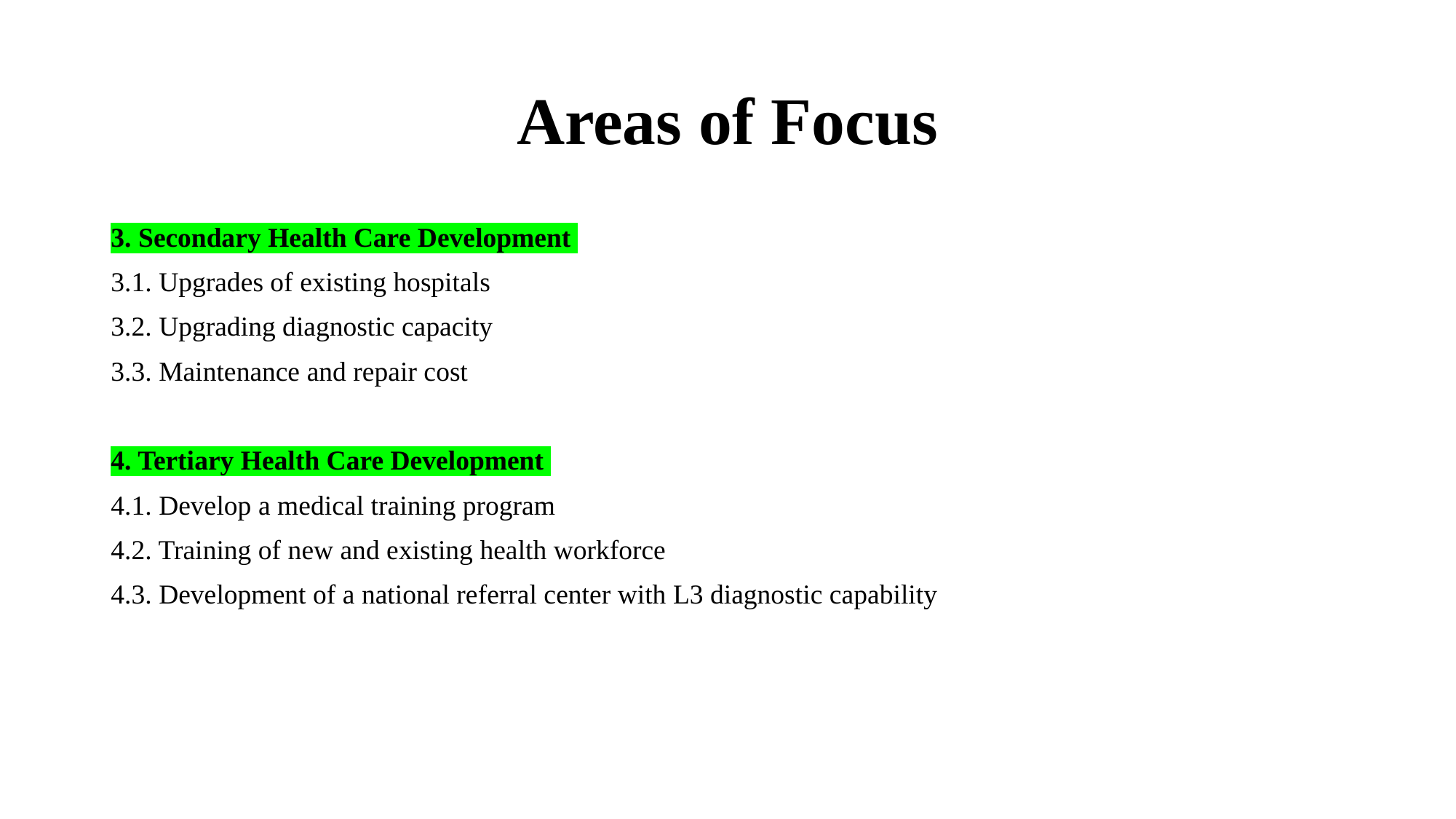

# Areas of Focus
3. Secondary Health Care Development
3.1. Upgrades of existing hospitals
3.2. Upgrading diagnostic capacity
3.3. Maintenance and repair cost

4. Tertiary Health Care Development
4.1. Develop a medical training program
4.2. Training of new and existing health workforce
4.3. Development of a national referral center with L3 diagnostic capability